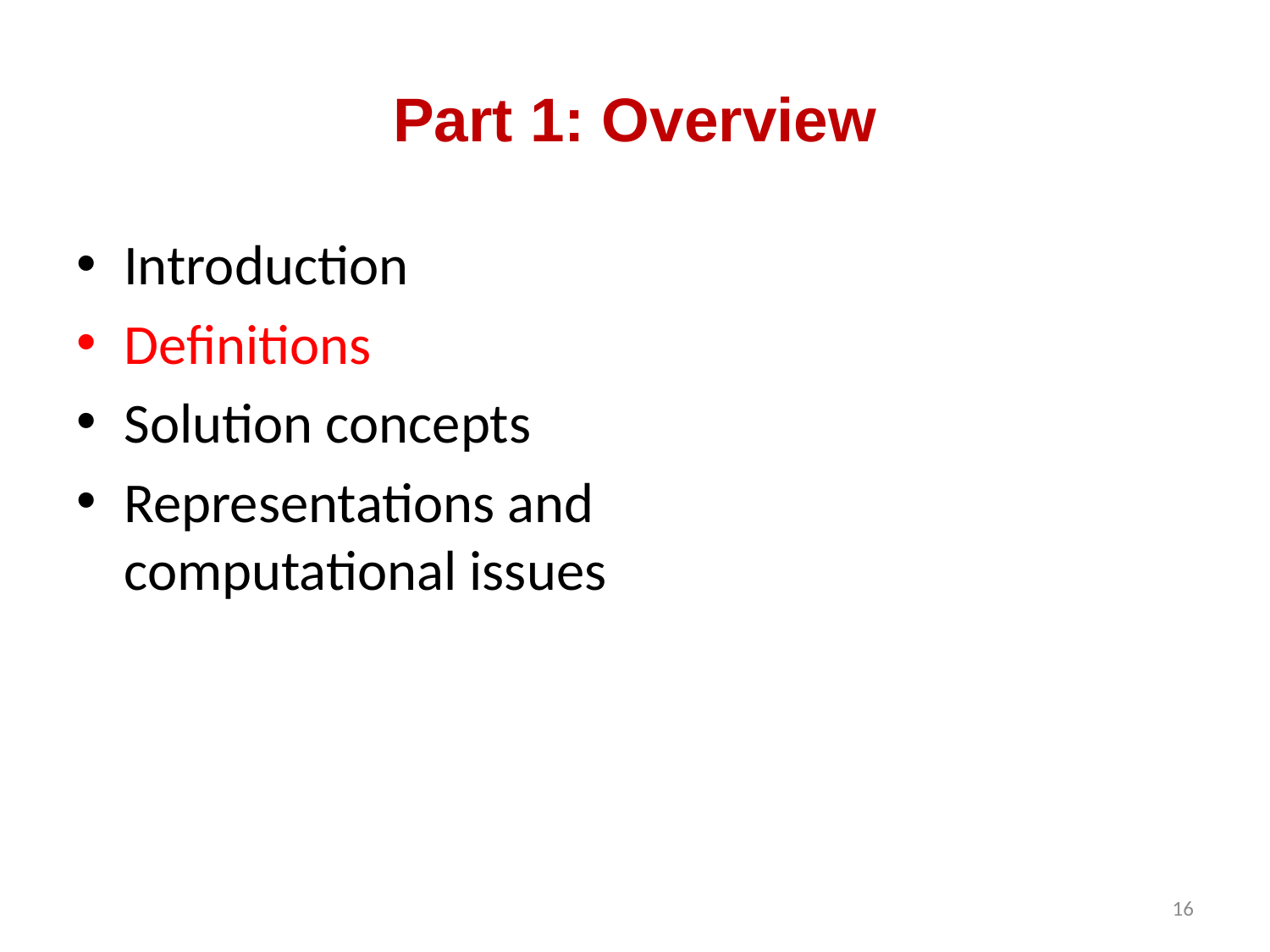

# Part 1: Overview
Introduction
Definitions
Solution concepts
Representations and
computational issues
16